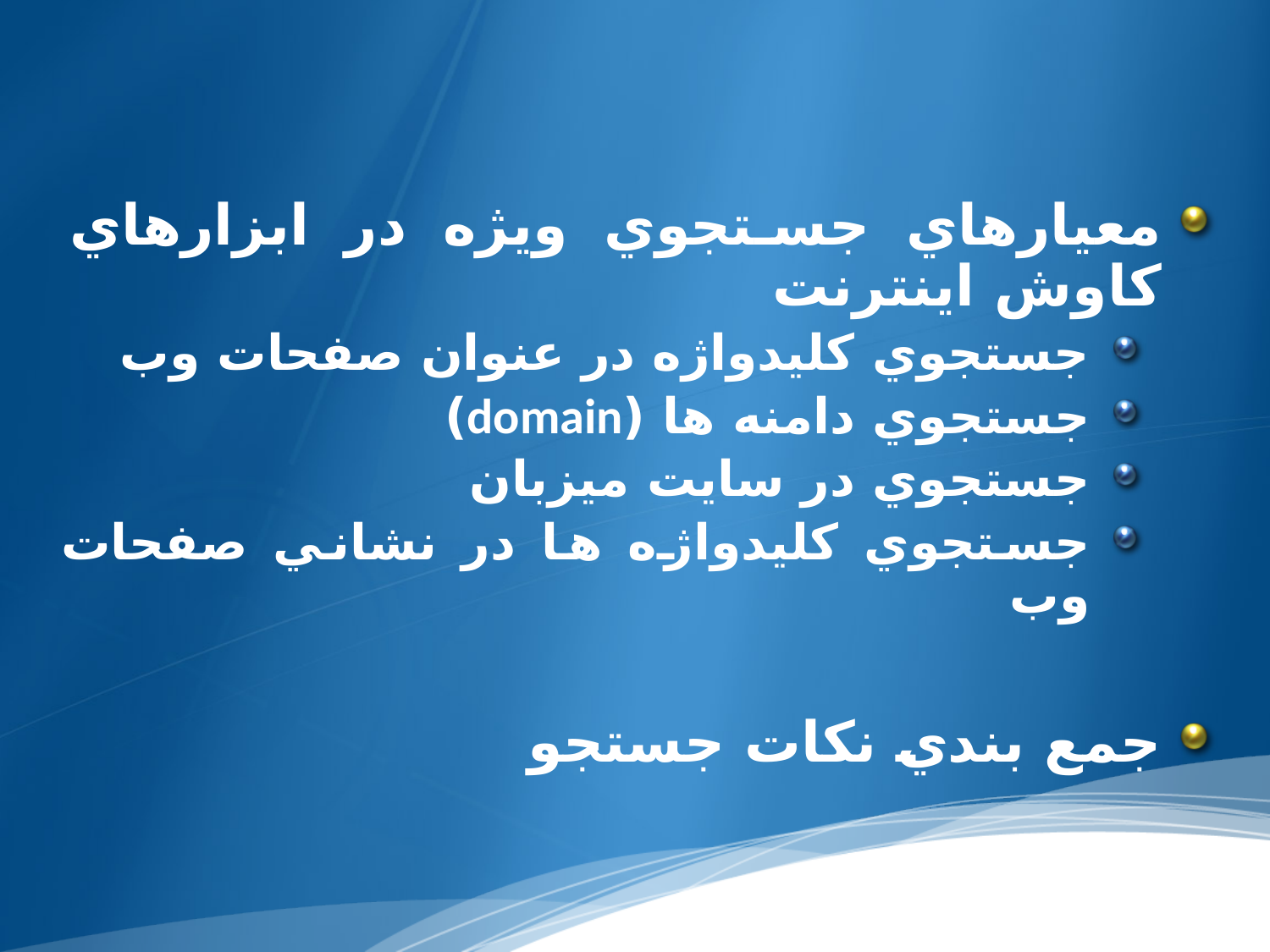

معيارهاي جستجوي ويژه در ابزارهاي کاوش اينترنت
جستجوي کليدواژه در عنوان صفحات وب
جستجوي دامنه ها (domain)
جستجوي در سايت ميزبان
جستجوي کليدواژه ها در نشاني صفحات وب

جمع بندي نکات جستجو